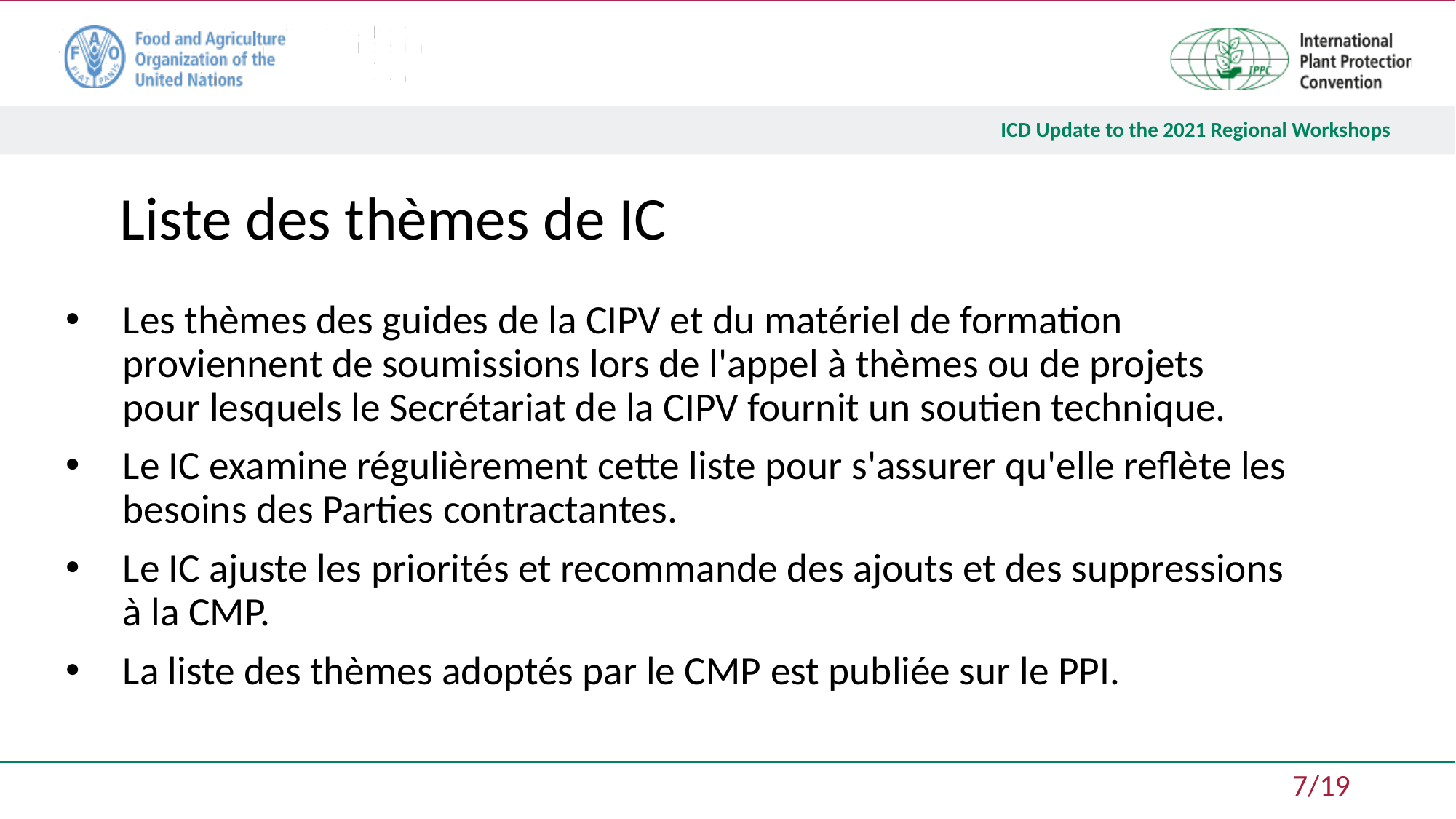

# Liste des thèmes de IC
Les thèmes des guides de la CIPV et du matériel de formation proviennent de soumissions lors de l'appel à thèmes ou de projets pour lesquels le Secrétariat de la CIPV fournit un soutien technique.
Le IC examine régulièrement cette liste pour s'assurer qu'elle reflète les besoins des Parties contractantes.
Le IC ajuste les priorités et recommande des ajouts et des suppressions à la CMP.
La liste des thèmes adoptés par le CMP est publiée sur le PPI.